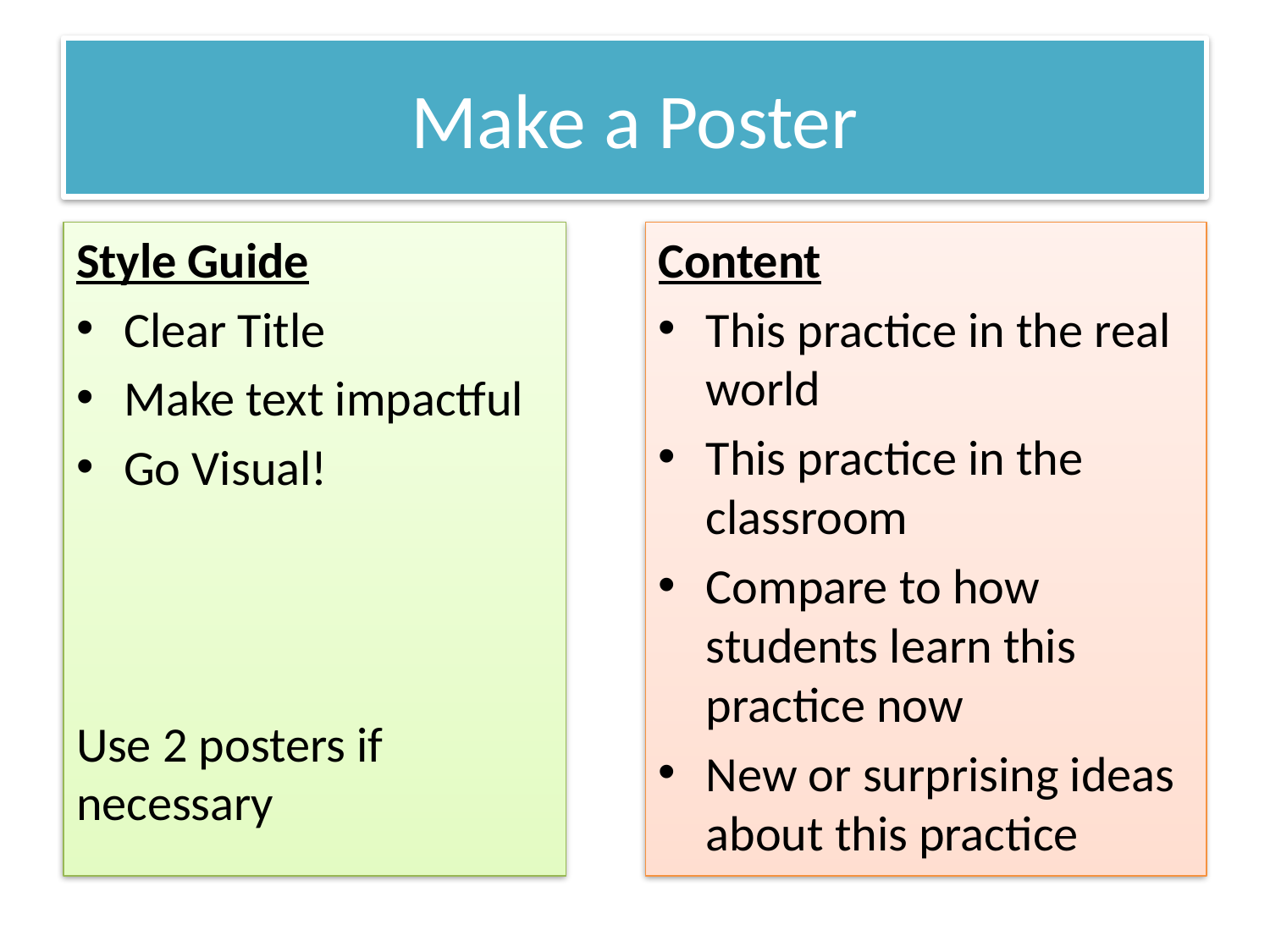

# Make a Poster
Style Guide
Clear Title
Make text impactful
Go Visual!

Use 2 posters if necessary

Content
This practice in the real world
This practice in the classroom
Compare to how students learn this practice now
New or surprising ideas about this practice